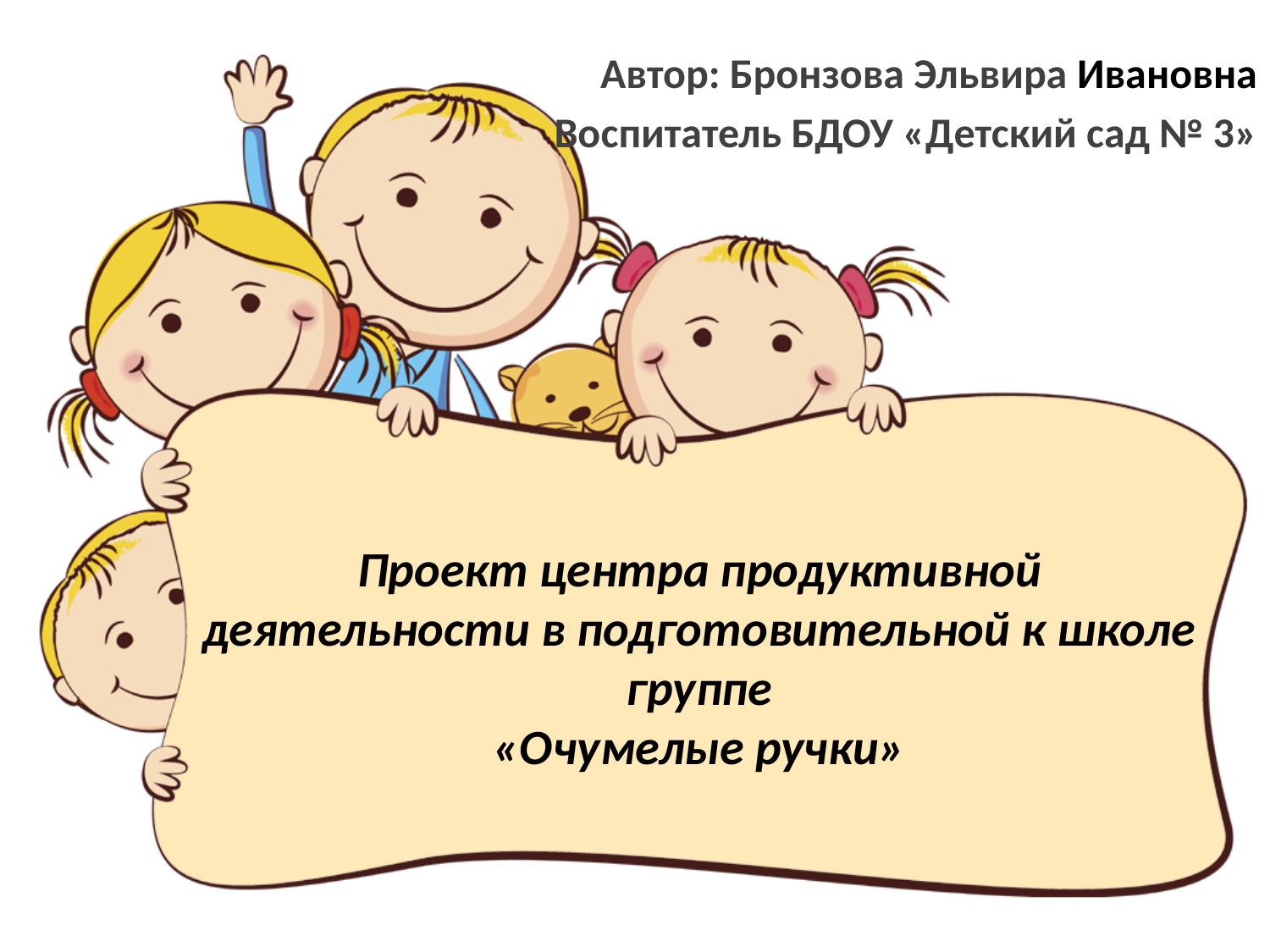

Автор: Бронзова Эльвира Ивановна
Воспитатель БДОУ «Детский сад № 3»
# Проект центра продуктивной деятельности в подготовительной к школе группе «Очумелые ручки»